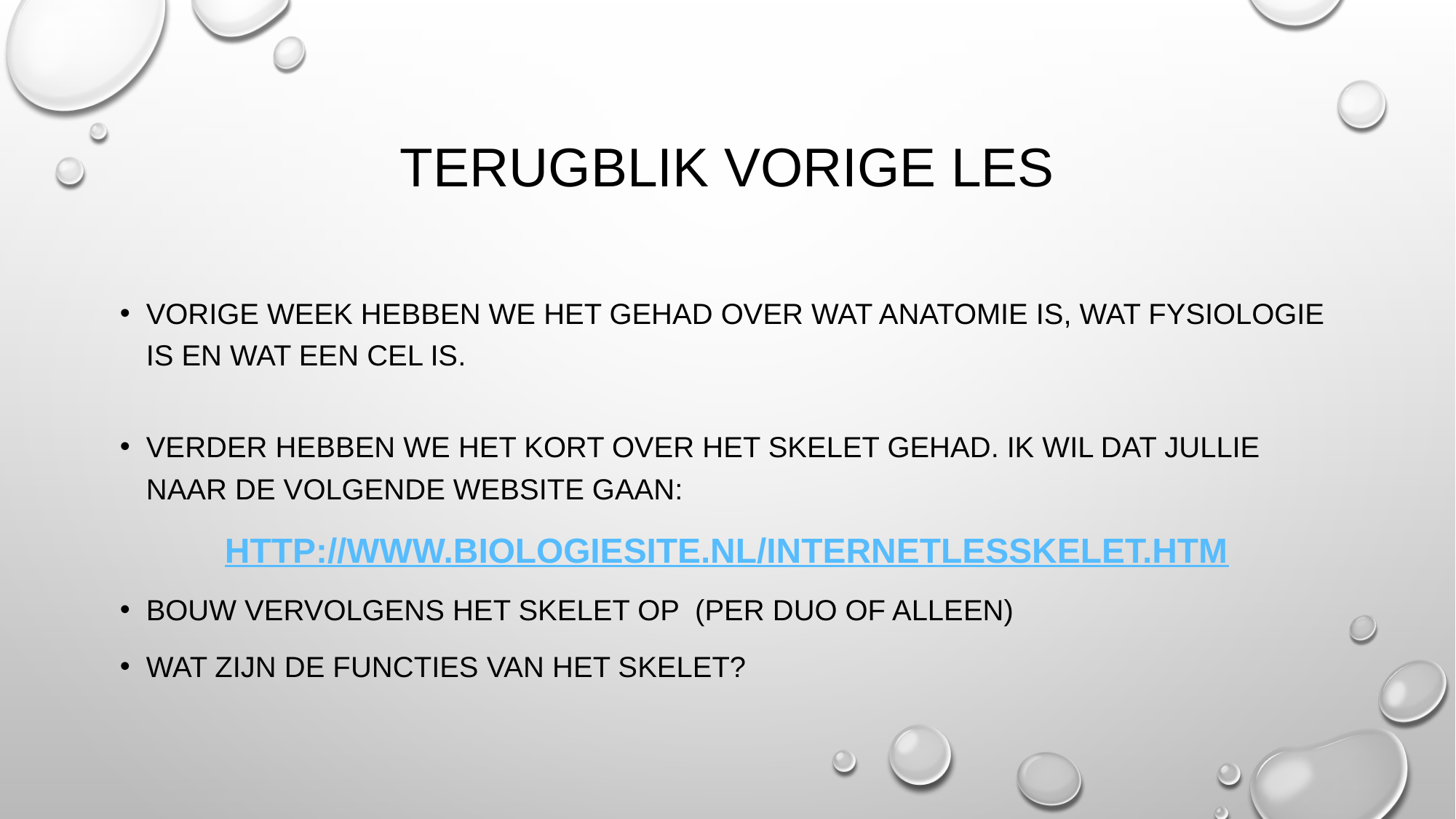

# Terugblik vorige les
Vorige week hebben we het gehad over wat anatomie is, wat fysiologie is en wat een cel is.
Verder hebben we het kort over het skelet gehad. Ik wil dat jullie naar de volgende website gaan:
 	http://www.biologiesite.nl/internetlesskelet.htm
Bouw vervolgens het skelet op  (per duo of alleen)
Wat zijn de functies van het skelet?